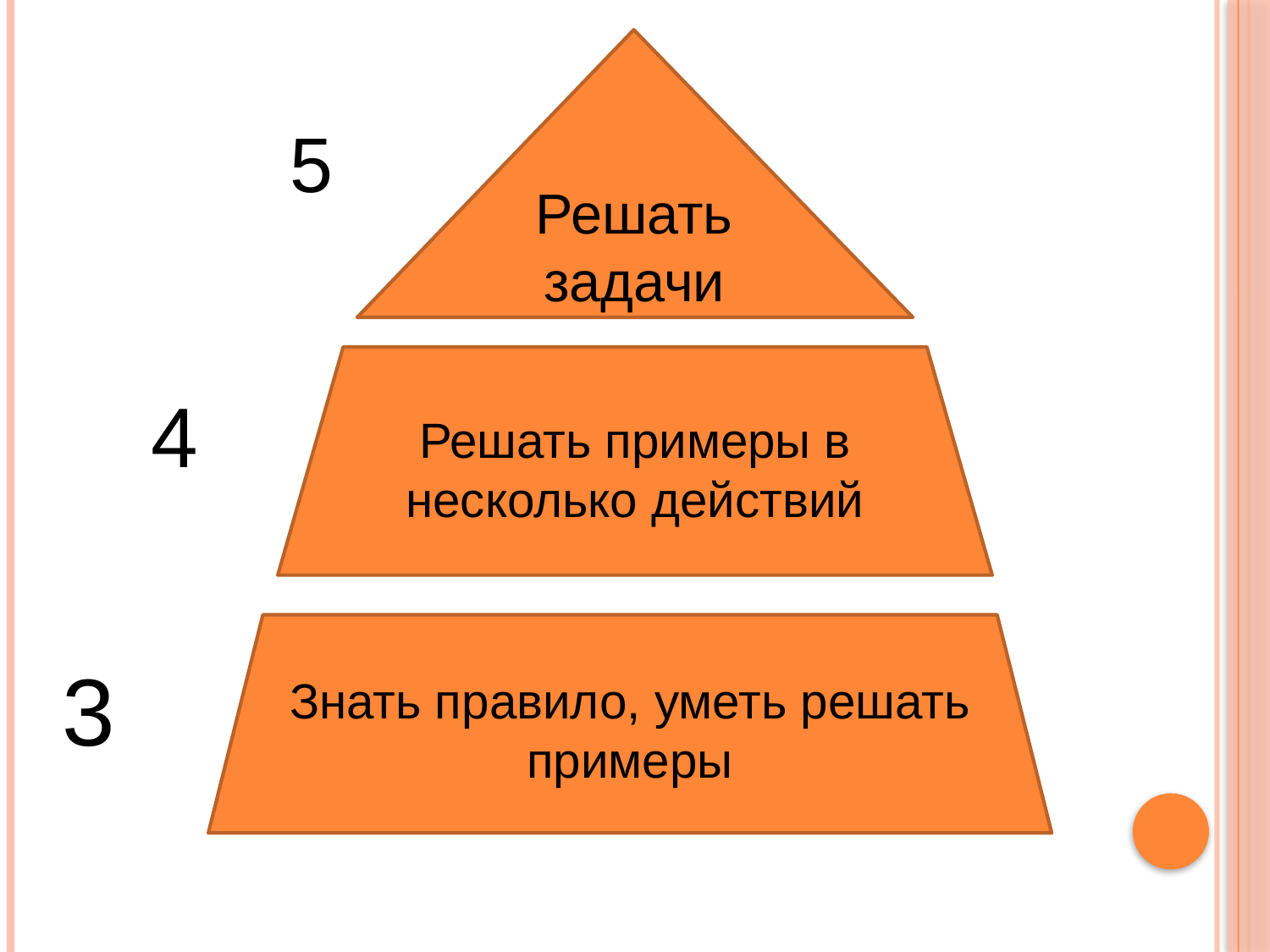

Решать задачи
5
Решать примеры в несколько действий
4
Знать правило, уметь решать примеры
3